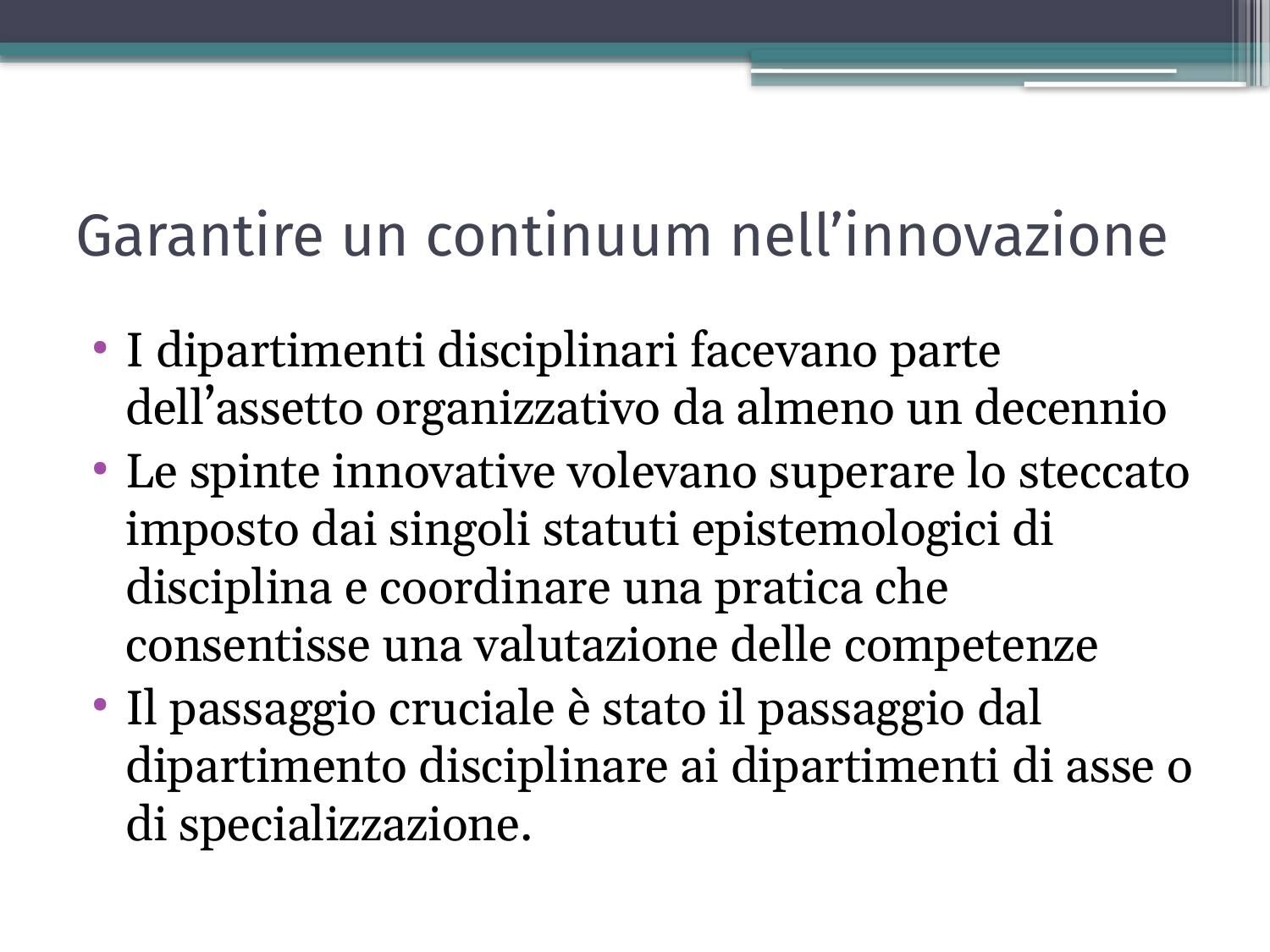

# Garantire un continuum nell’innovazione
I dipartimenti disciplinari facevano parte dell’assetto organizzativo da almeno un decennio
Le spinte innovative volevano superare lo steccato imposto dai singoli statuti epistemologici di disciplina e coordinare una pratica che consentisse una valutazione delle competenze
Il passaggio cruciale è stato il passaggio dal dipartimento disciplinare ai dipartimenti di asse o di specializzazione.